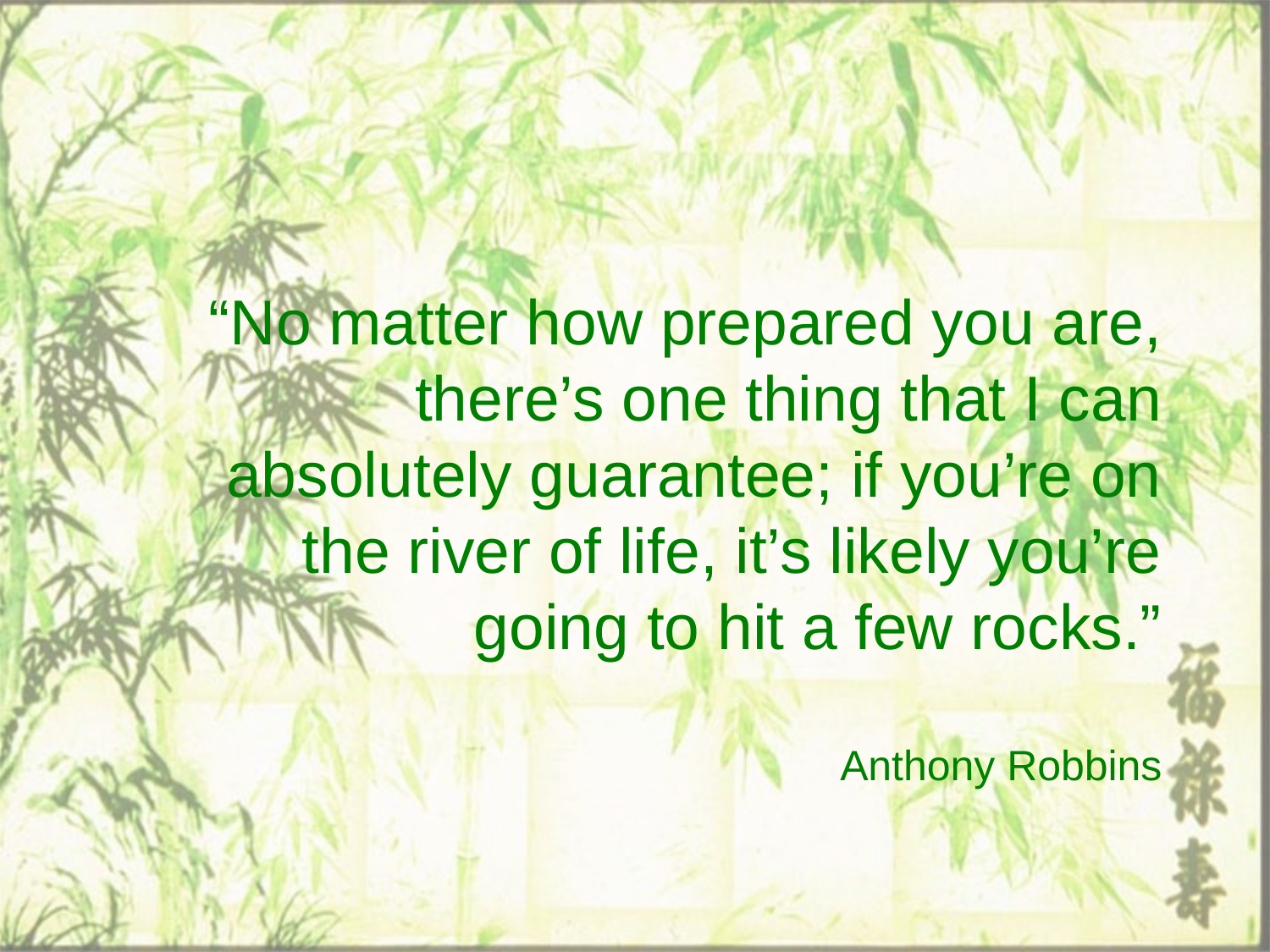

“No matter how prepared you are, there’s one thing that I can absolutely guarantee; if you’re on the river of life, it’s likely you’re going to hit a few rocks.”
Anthony Robbins